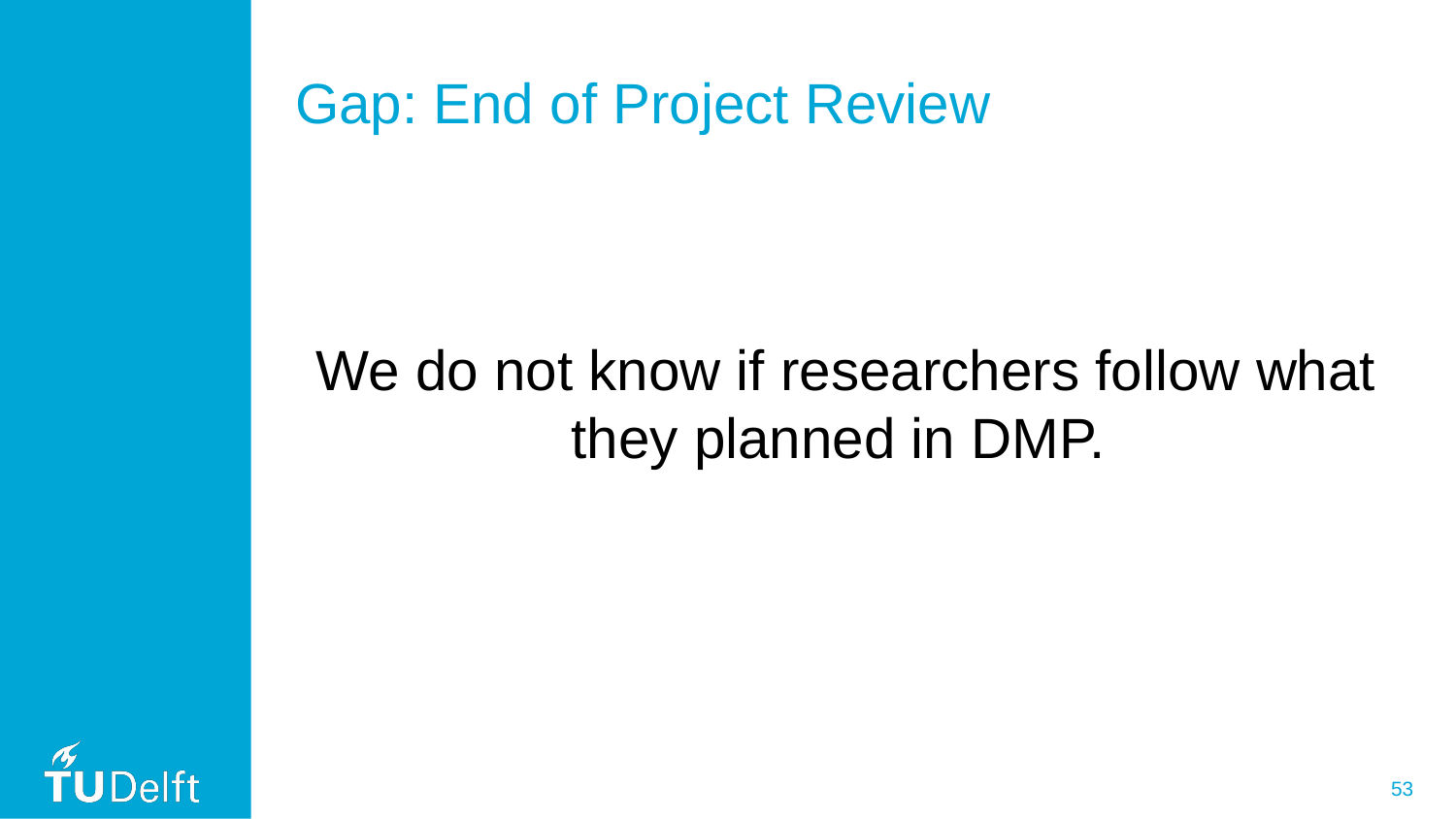

# Gap: End of Project Review
We do not know if researchers follow what they planned in DMP.